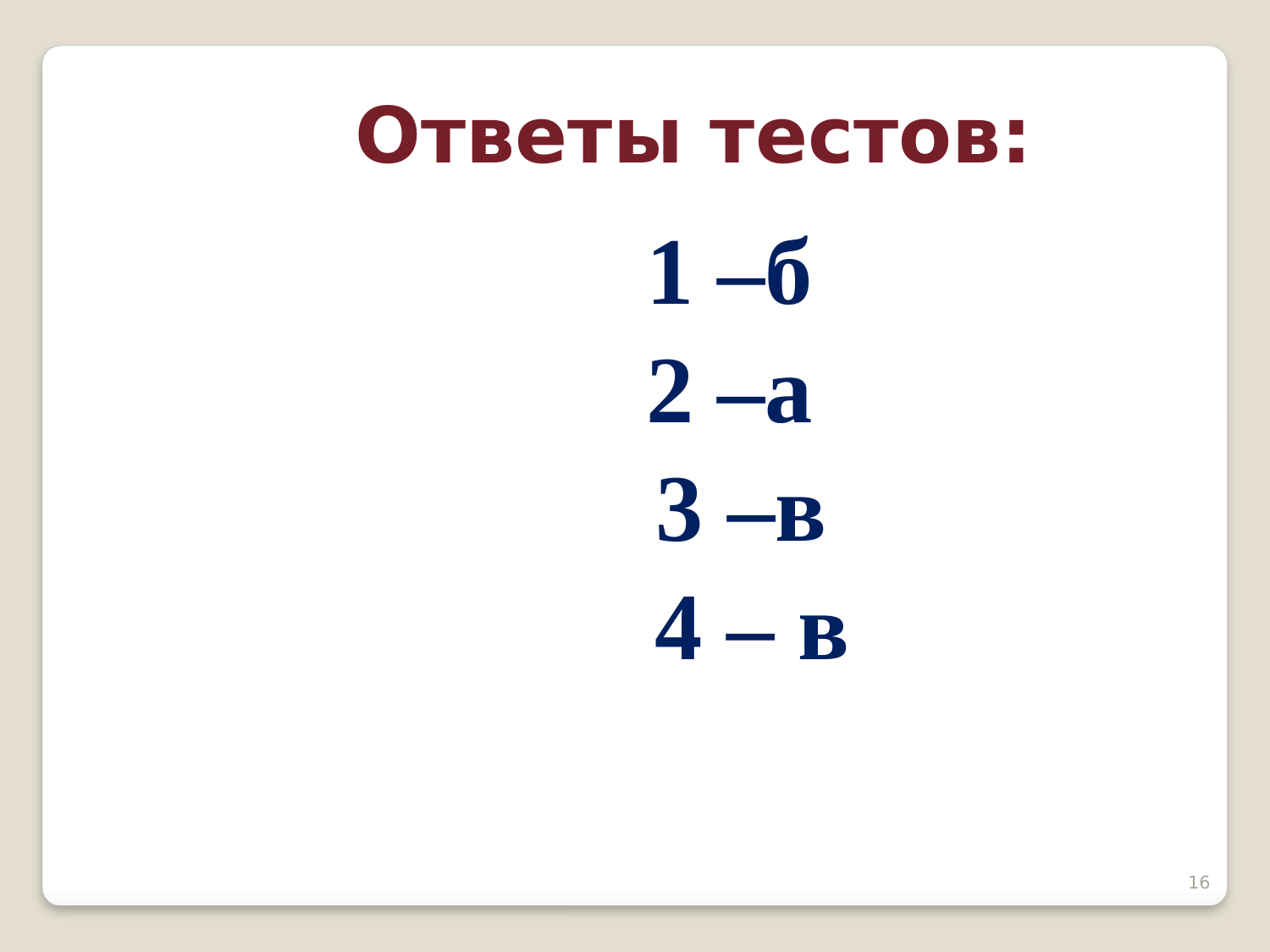

Ответы тестов:
1 –б
2 –а
3 –в
         4 – в
16